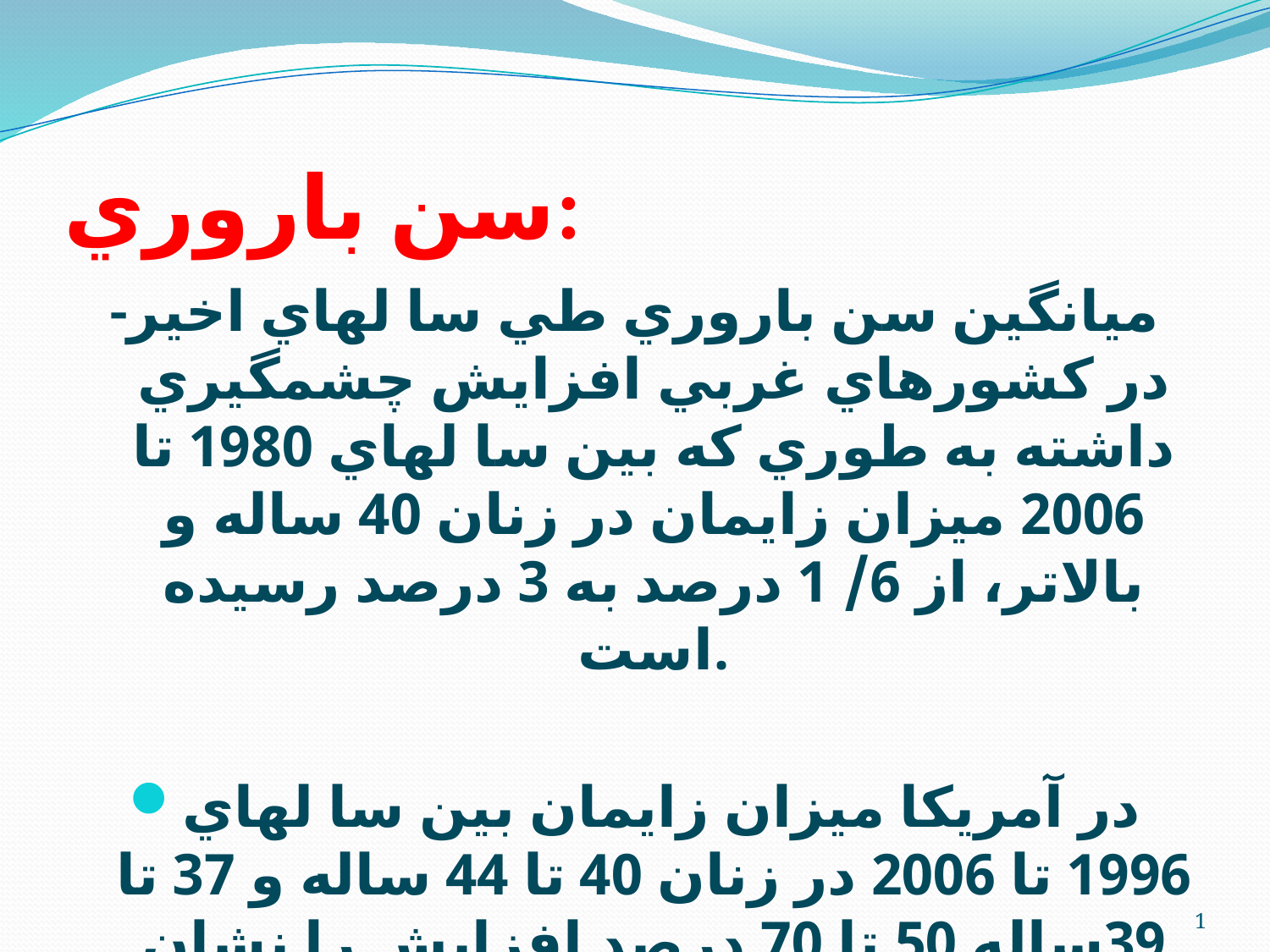

# سن باروري:
-ميانگين سن باروري طي سا لهاي اخير در كشورهاي غربي افزايش چشمگيري داشته به طوري كه بين سا لهاي 1980 تا 2006 ميزان زايمان در زنان 40 ساله و بالاتر، از 6/ 1 درصد به 3 درصد رسيده است.

در آمريكا ميزان زايمان بين سا لهاي 1996 تا 2006 در زنان 40 تا 44 ساله و 37 تا 39ساله 50 تا 70 درصد افزايش را نشان مي دهد.
1